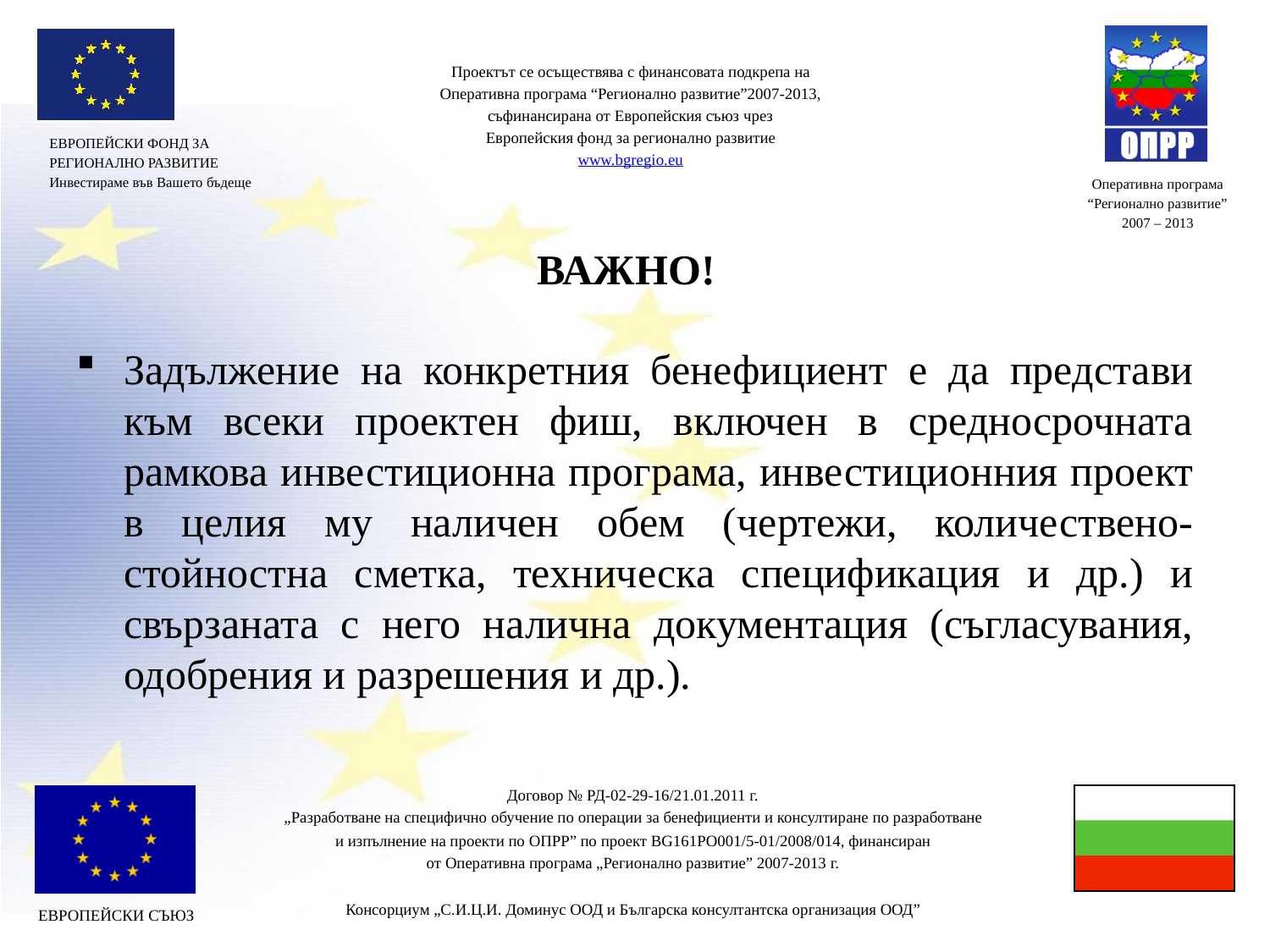

# ВАЖНО!
Задължение на конкретния бенефициент е да представи към всеки проектен фиш, включен в средносрочната рамкова инвестиционна програма, инвестиционния проект в целия му наличен обем (чертежи, количествено-стойностна сметка, техническа спецификация и др.) и свързаната с него налична документация (съгласувания, одобрения и разрешения и др.).